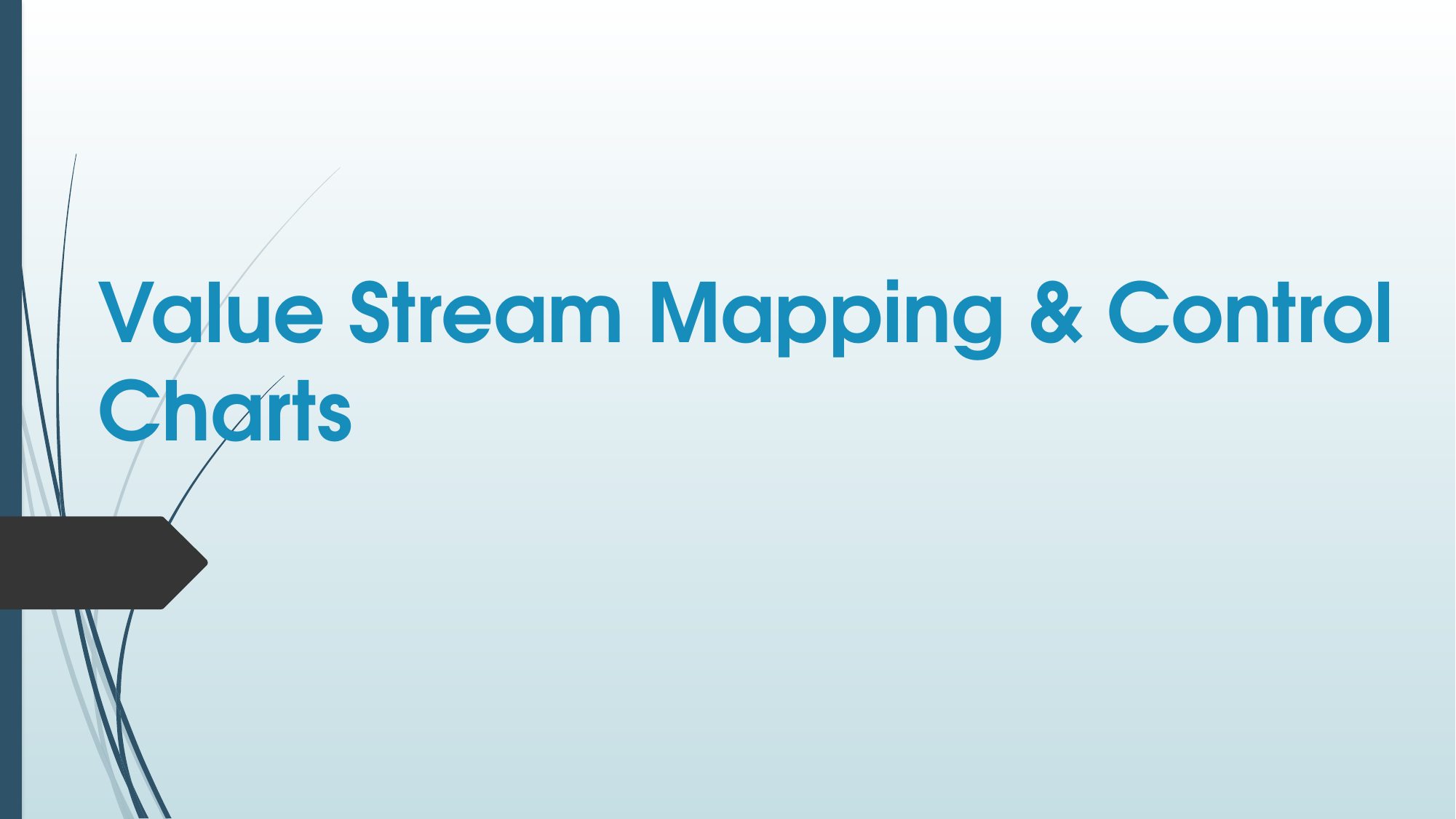

# Value Stream Mapping & Control Charts